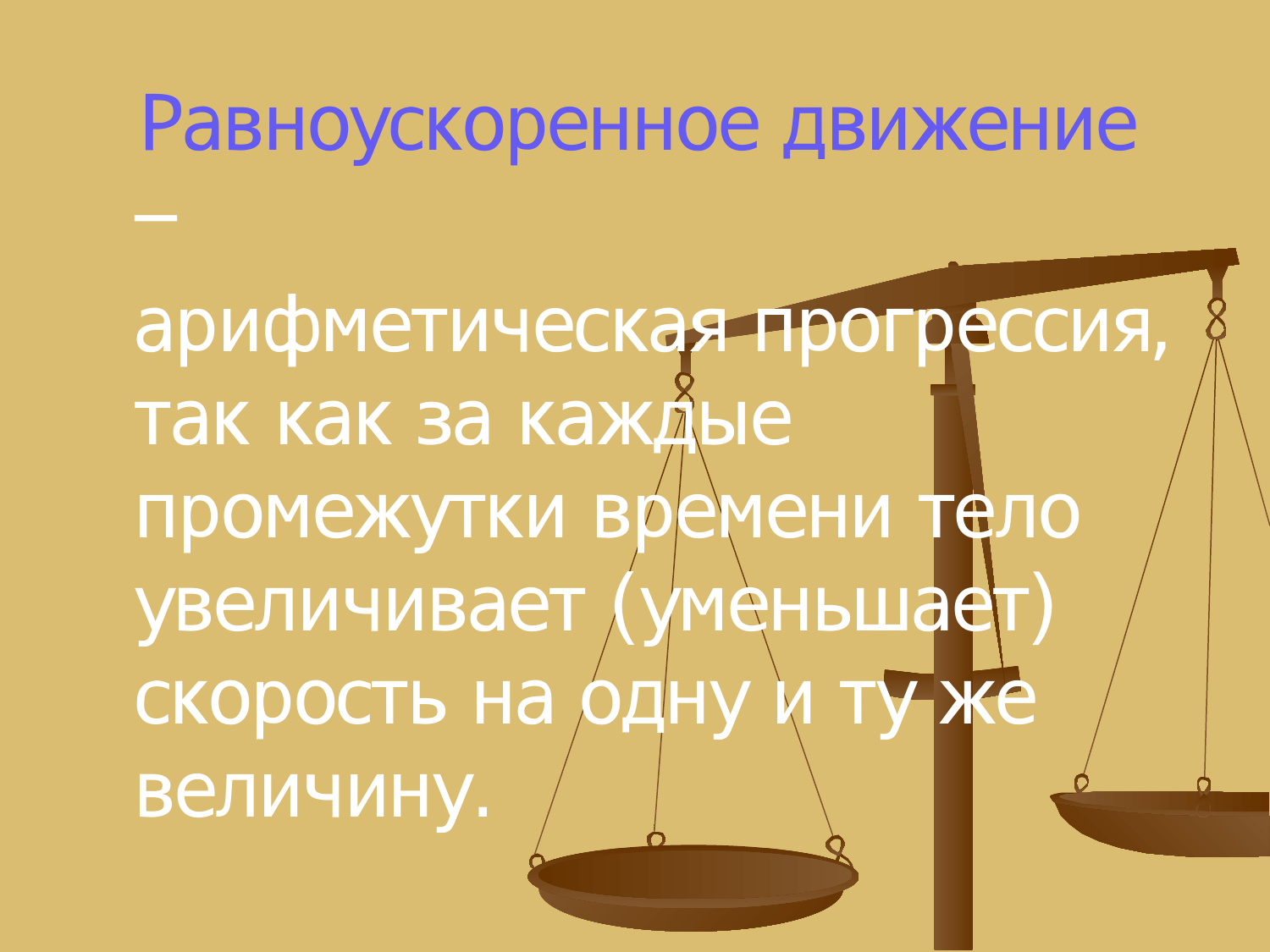

Равноускоренное движение –
	арифметическая прогрессия, так как за каждые промежутки времени тело увеличивает (уменьшает) скорость на одну и ту же величину.